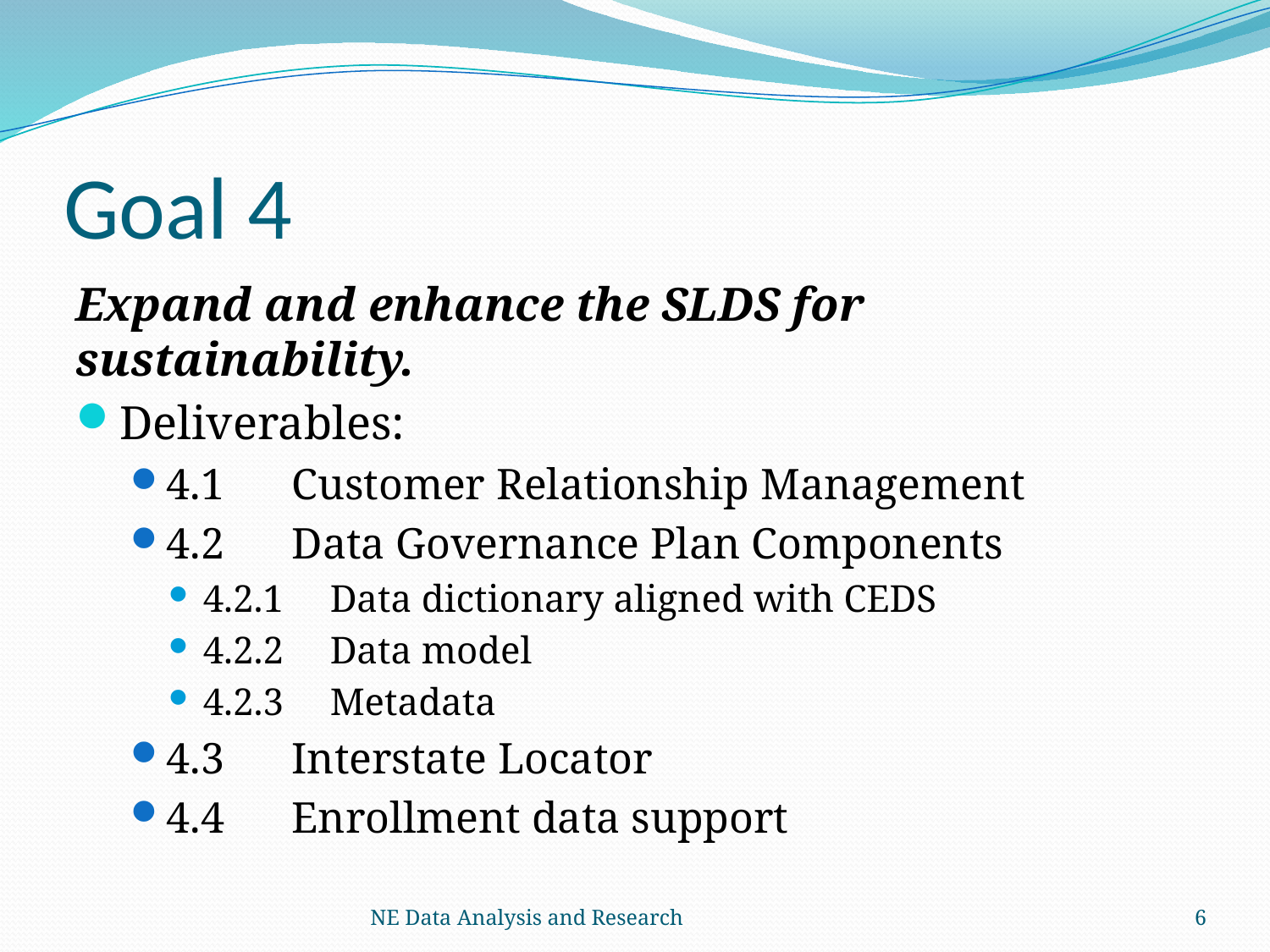

# Goal 4
Expand and enhance the SLDS for sustainability.
Deliverables:
4.1	Customer Relationship Management
4.2	Data Governance Plan Components
4.2.1	Data dictionary aligned with CEDS
4.2.2	Data model
4.2.3	Metadata
4.3	Interstate Locator
4.4	Enrollment data support

NE Data Analysis and Research
6